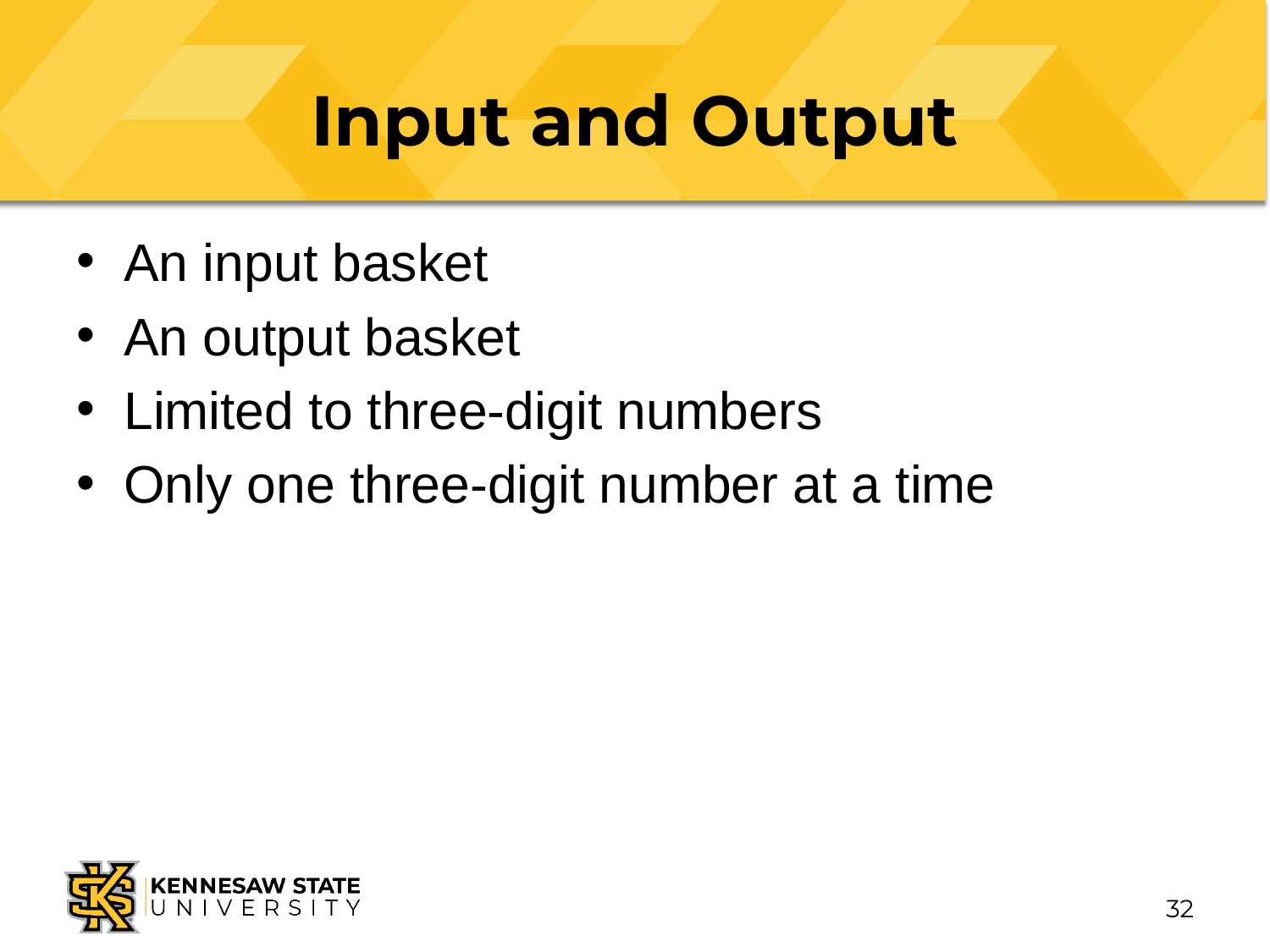

# Input and Output
An input basket
An output basket
Limited to three-digit numbers
Only one three-digit number at a time
32